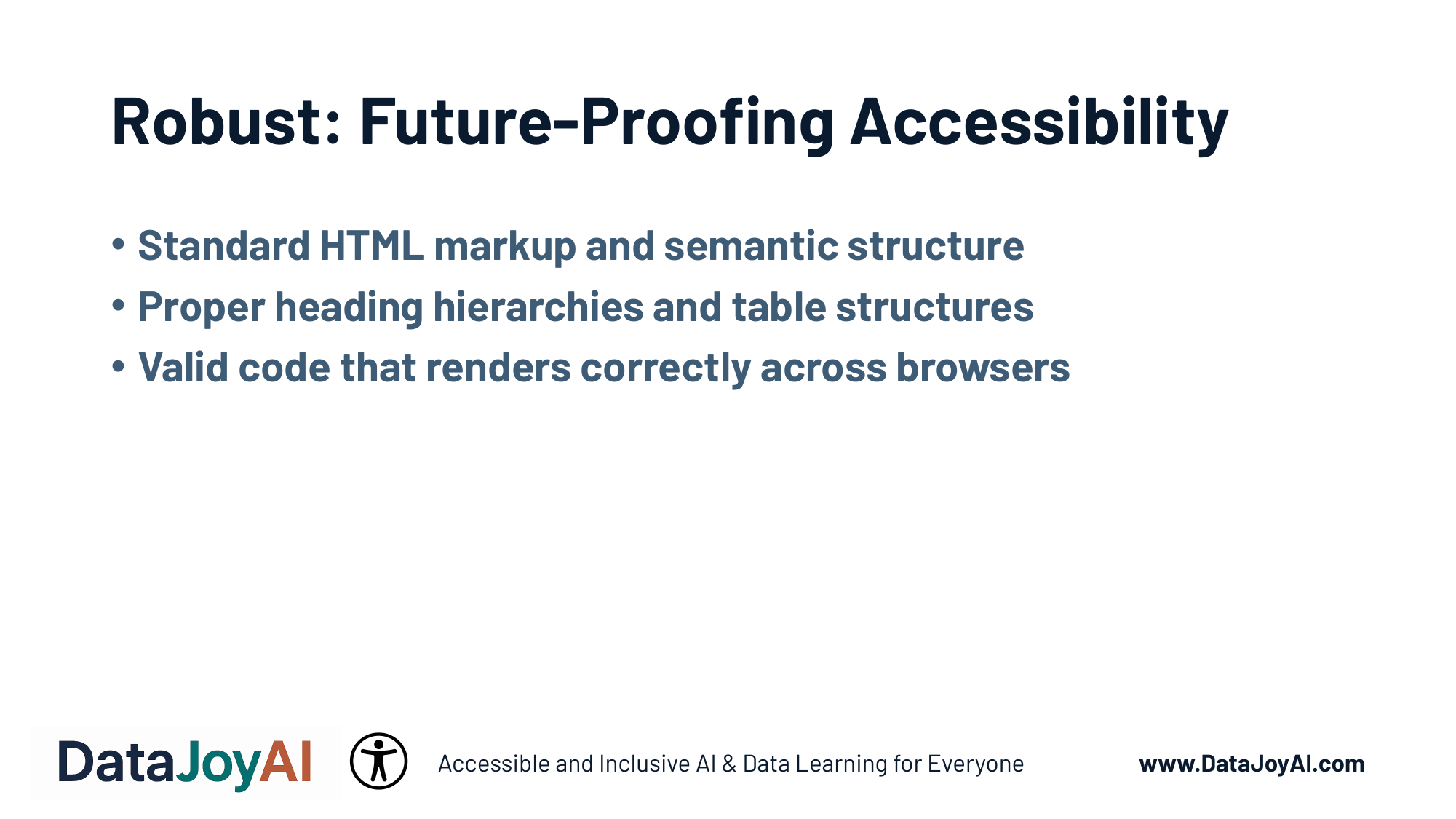

# Robust: Future-Proofing Accessibility
Standard HTML markup and semantic structure
Proper heading hierarchies and table structures
Valid code that renders correctly across browsers